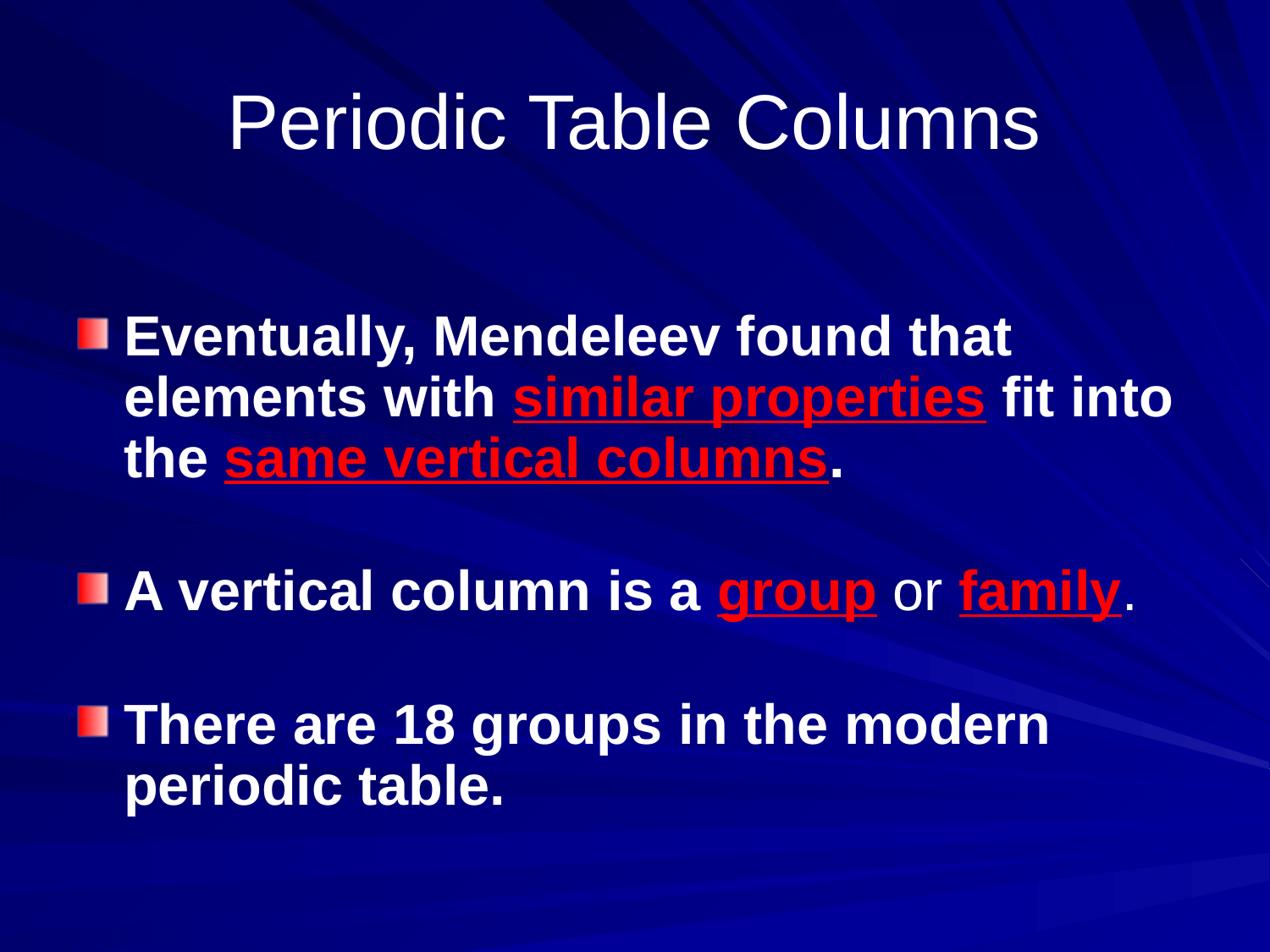

# Periodic Table Columns

Eventually, Mendeleev found that elements with similar properties fit into the same vertical columns.
A vertical column is a group or family.
There are 18 groups in the modern periodic table.